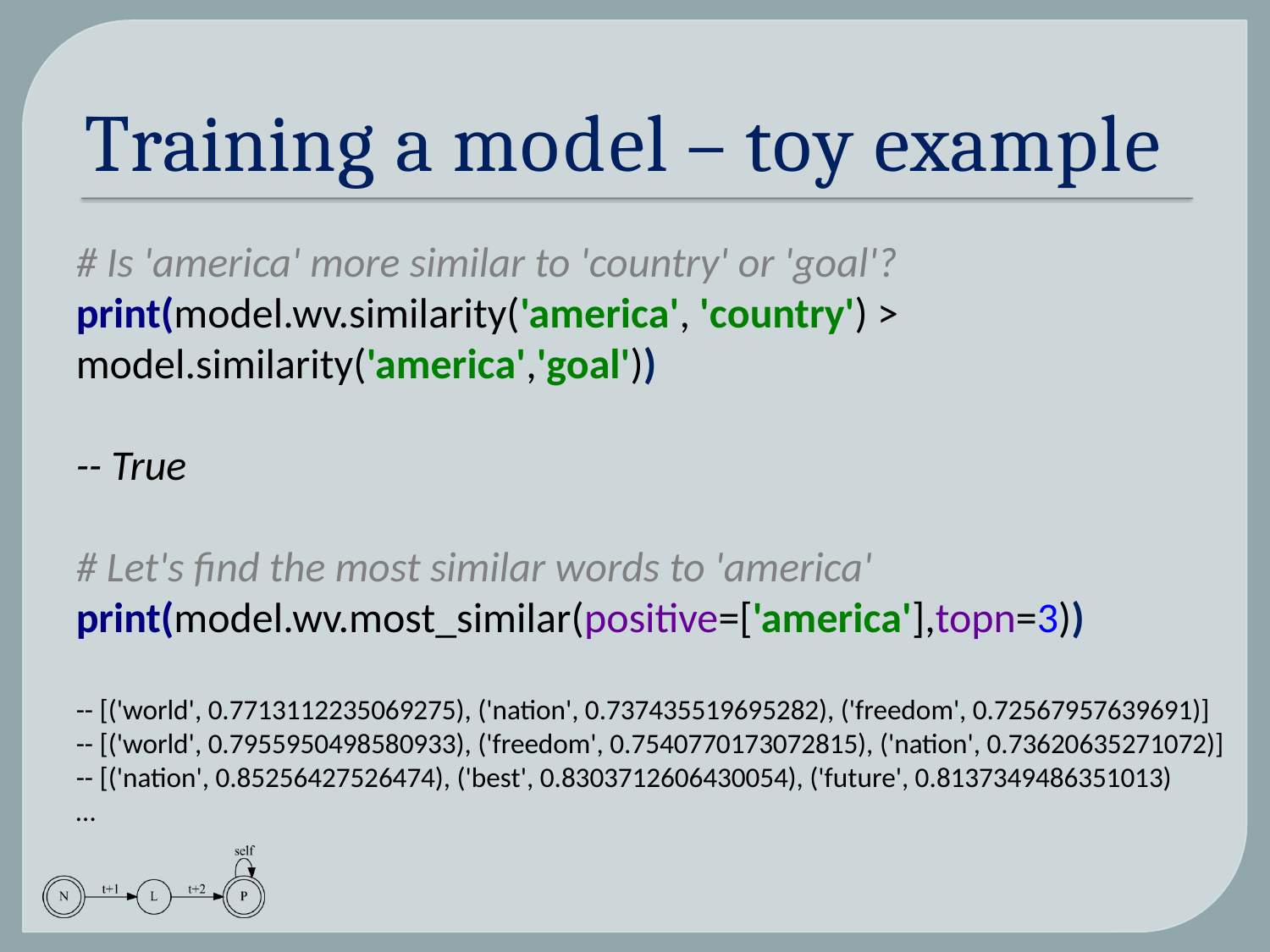

# Training a model – toy example
# Is 'america' more similar to 'country' or 'goal'? print(model.wv.similarity('america', 'country') > model.similarity('america','goal'))
-- True
# Let's find the most similar words to 'america'
print(model.wv.most_similar(positive=['america'],topn=3))
-- [('world', 0.7713112235069275), ('nation', 0.737435519695282), ('freedom', 0.72567957639691)]
-- [('world', 0.7955950498580933), ('freedom', 0.7540770173072815), ('nation', 0.73620635271072)]
-- [('nation', 0.85256427526474), ('best', 0.8303712606430054), ('future', 0.8137349486351013)
…